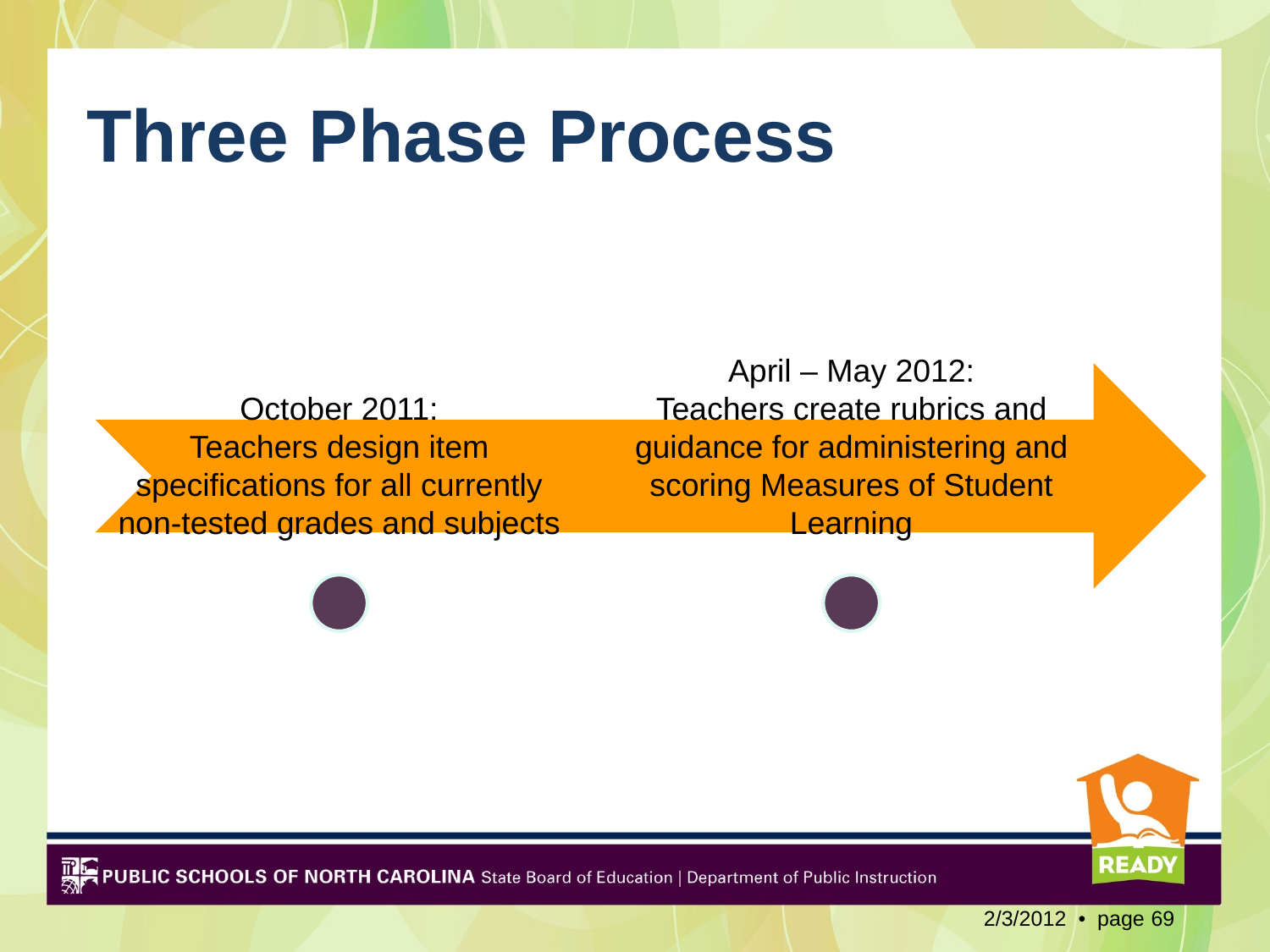

# Three Phase Process
April – May 2012:
Teachers create rubrics and guidance for administering and scoring Measures of Student Learning
October 2011:
Teachers design item specifications for all currently non-tested grades and subjects

2/3/2012  •  page 69